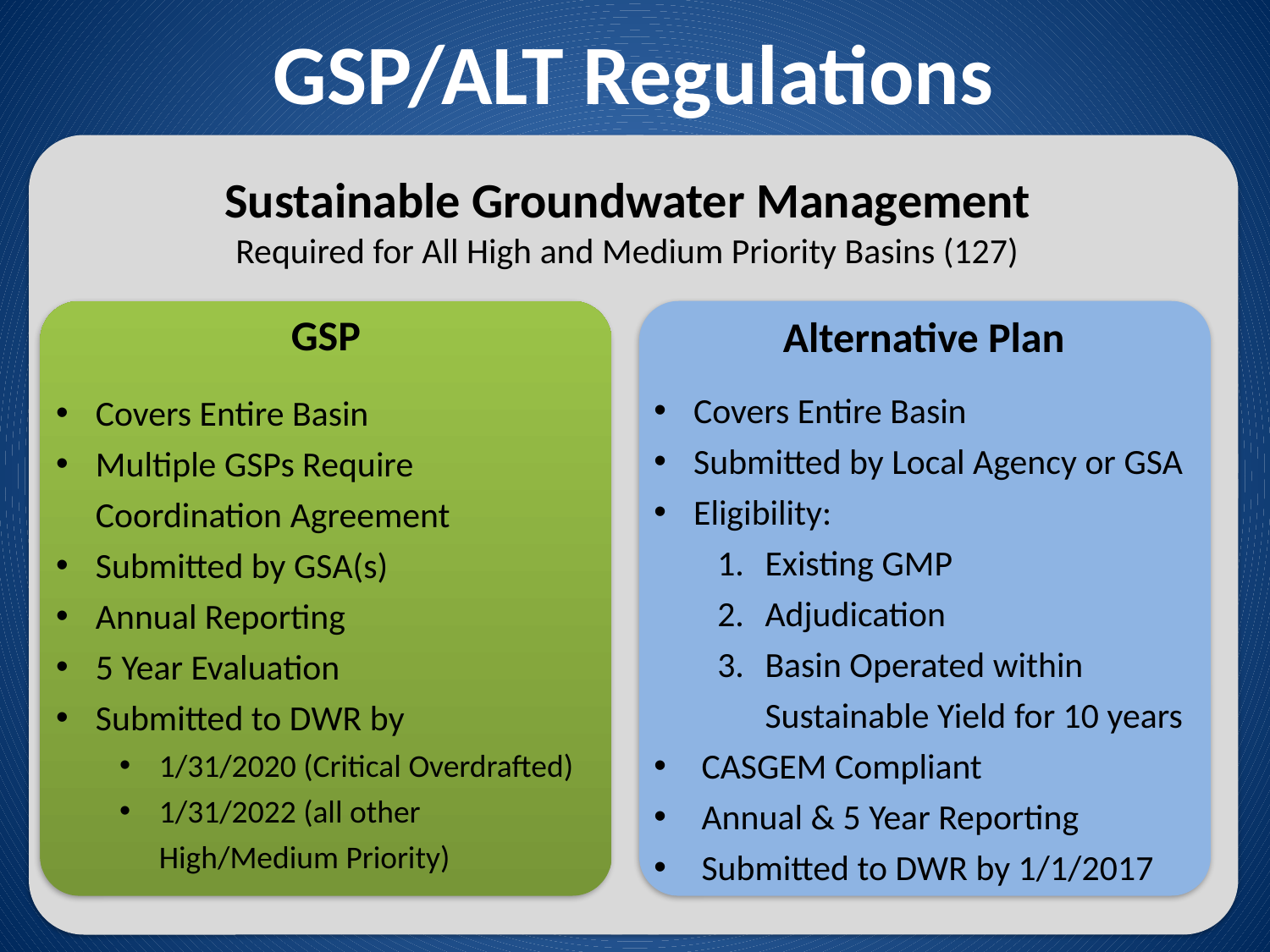

GSP/ALT Regulations

Sustainable Groundwater Management
Required for All High and Medium Priority Basins (127)

GSP
Alternative Plan
Covers Entire Basin
Submitted by Local Agency or GSA
Eligibility:
Existing GMP
Adjudication
Basin Operated within Sustainable Yield for 10 years
CASGEM Compliant
Annual & 5 Year Reporting
Submitted to DWR by 1/1/2017
Covers Entire Basin
Multiple GSPs Require Coordination Agreement
Submitted by GSA(s)
Annual Reporting
5 Year Evaluation
Submitted to DWR by
1/31/2020 (Critical Overdrafted)
1/31/2022 (all other High/Medium Priority)

44